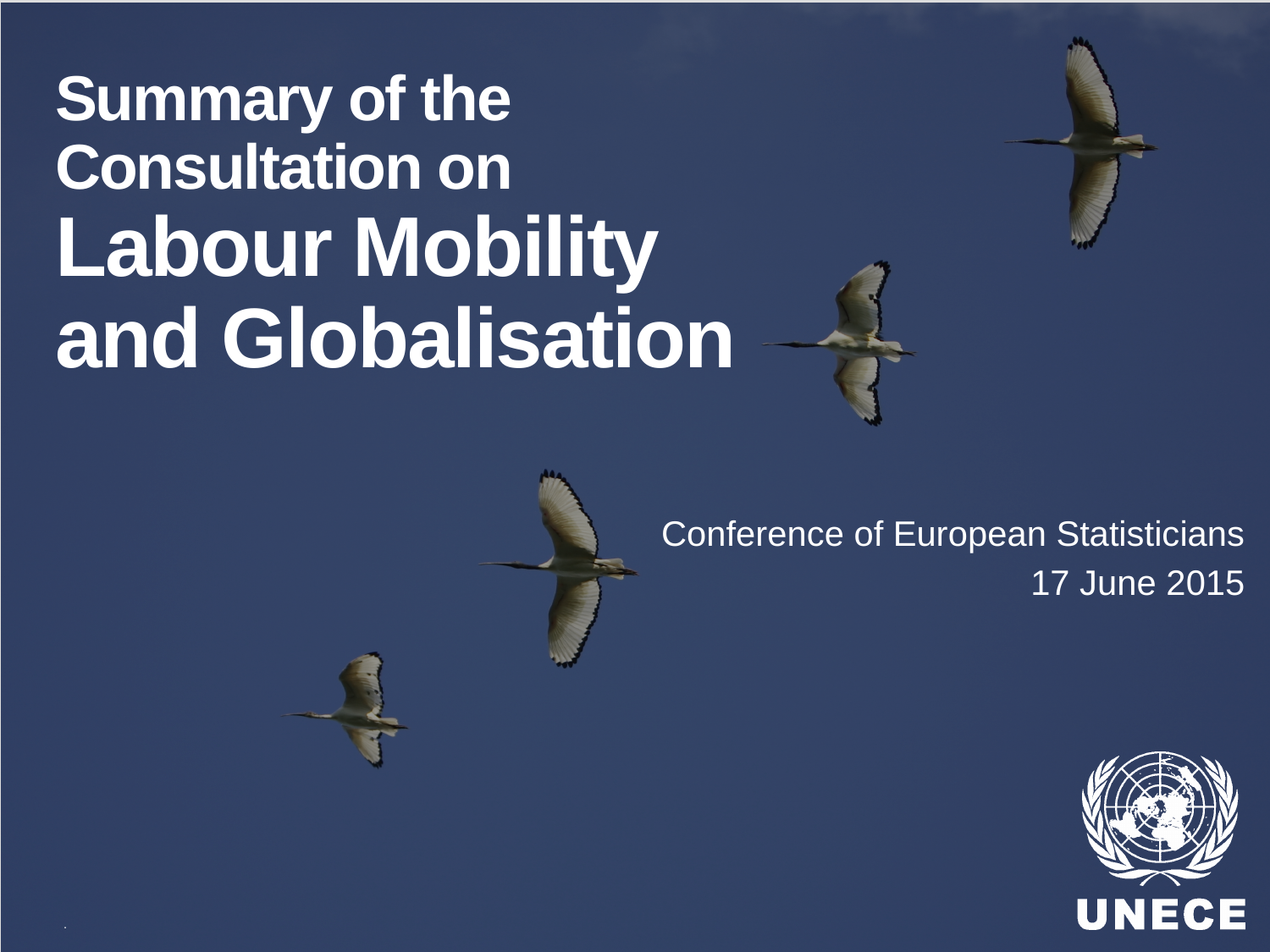

# Summary of the Consultation on Labour Mobility and Globalisation
Conference of European Statisticians
17 June 2015